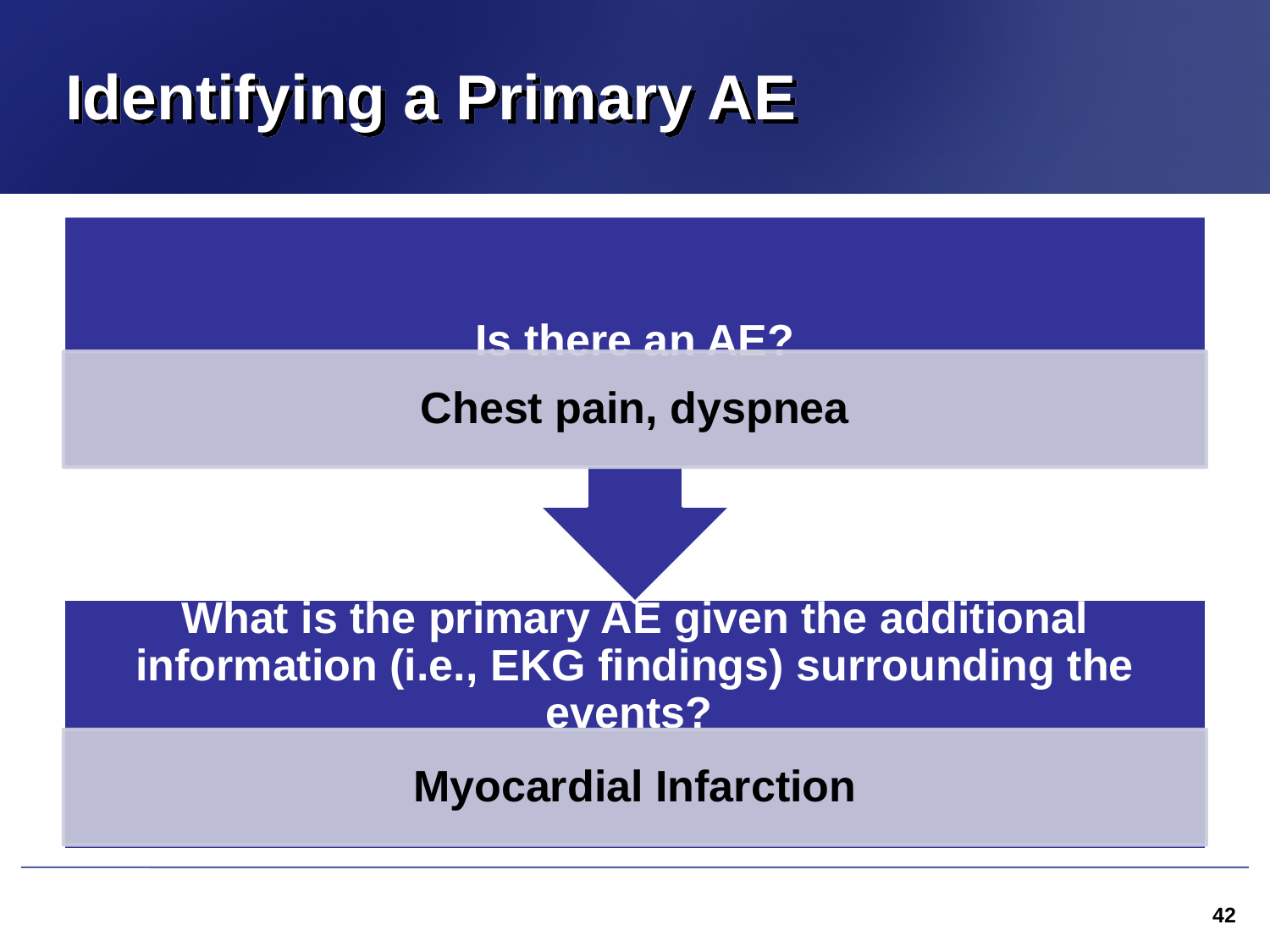

# Identifying a Primary AE
What is the primary AE given the additional information (i.e., EKG findings) surrounding the events?
Myocardial Infarction
Is there an AE?
Chest pain, dyspnea
42